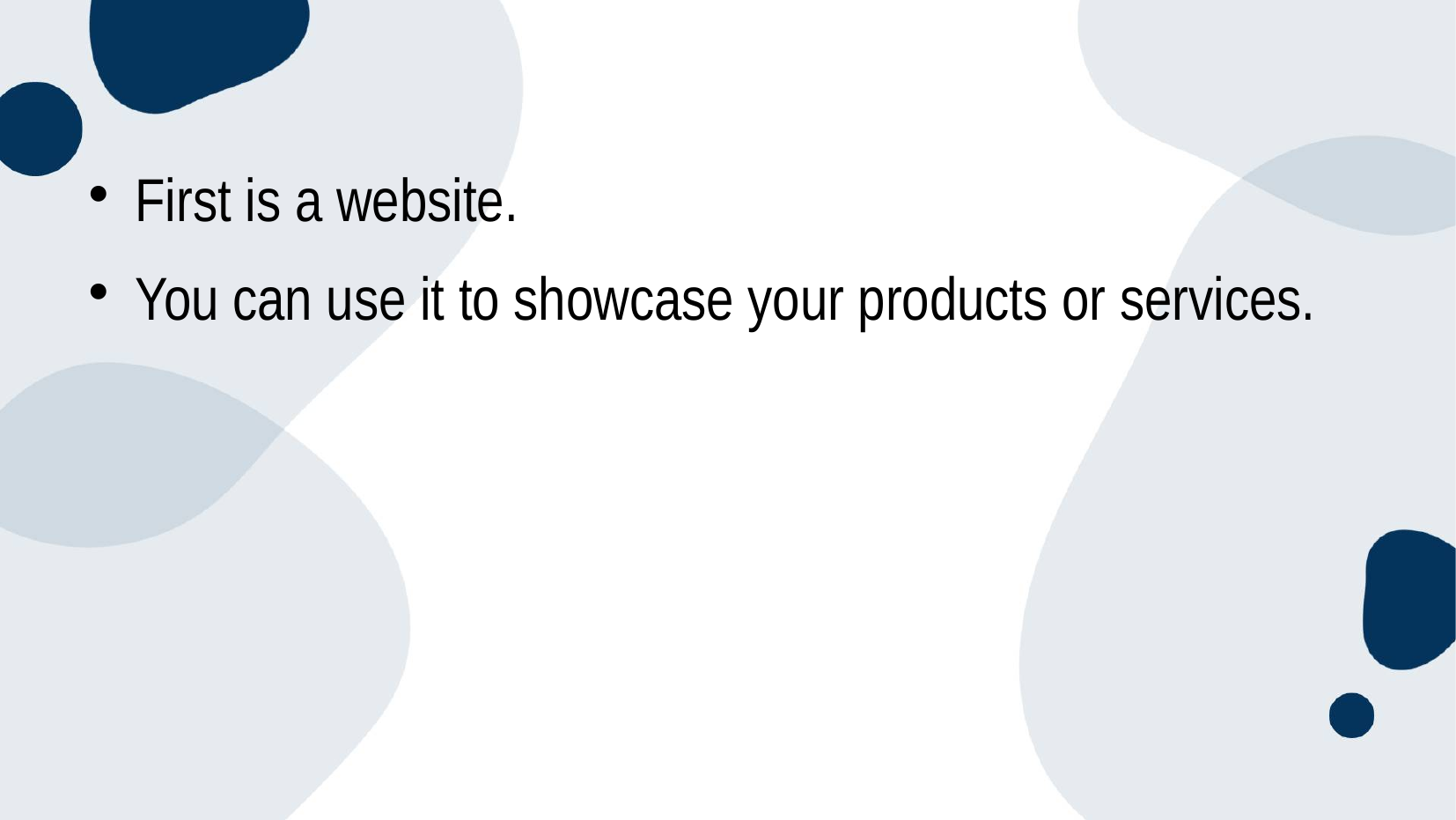

#
First is a website.
You can use it to showcase your products or services.